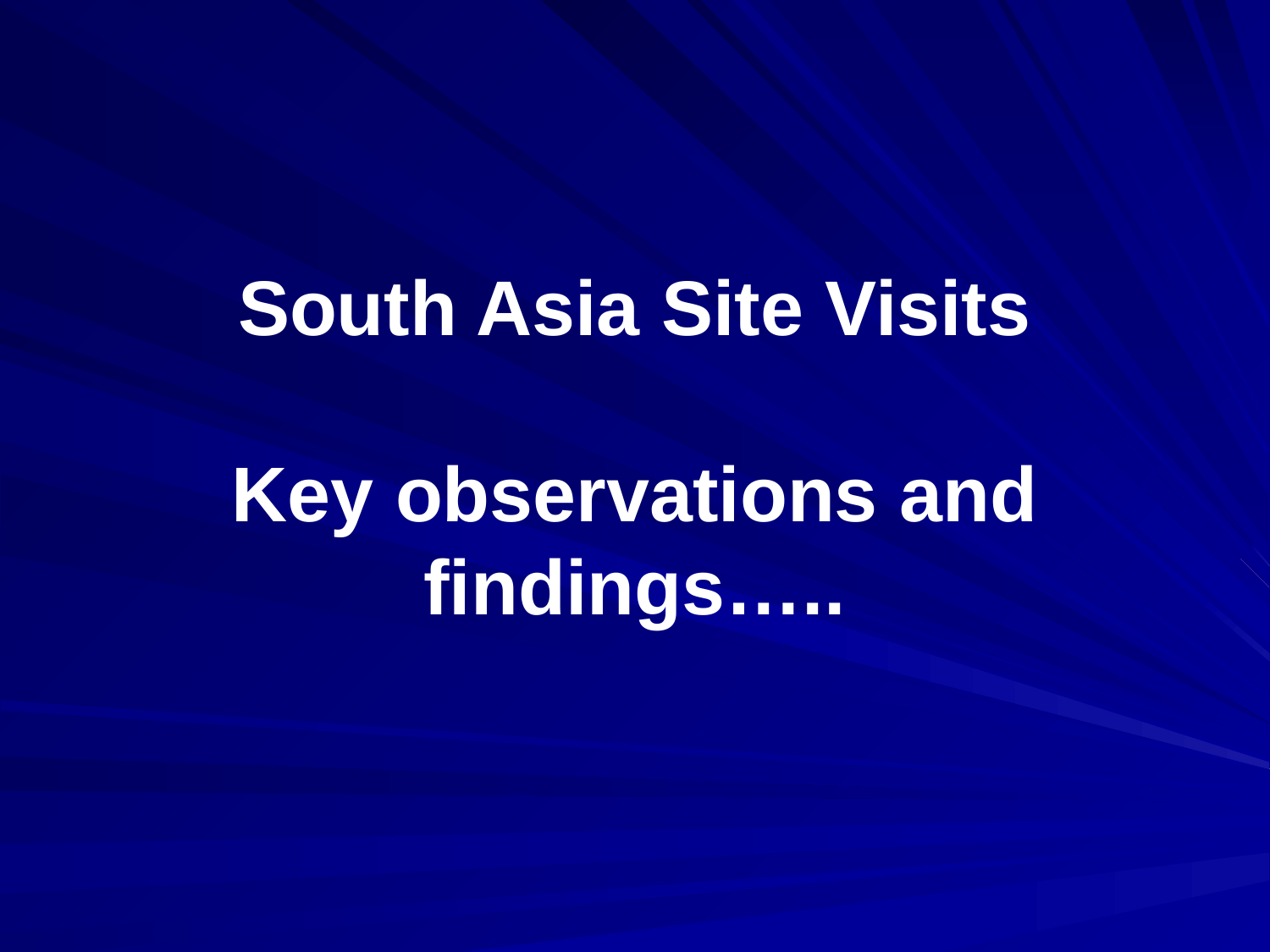

South Asia Site Visits
Key observations and findings…..